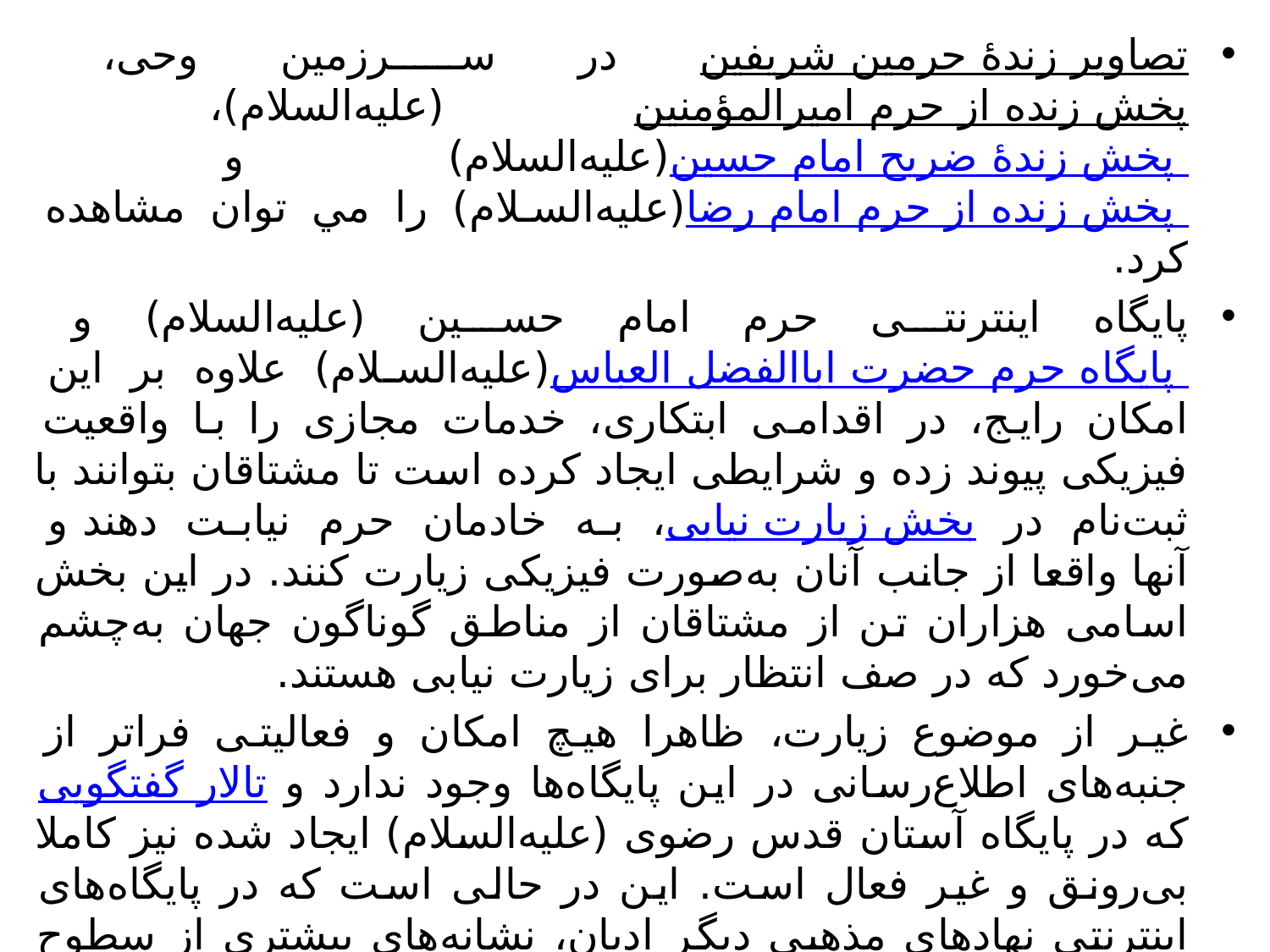

تصاویر زندۀ حرمین شریفین در سرزمین وحی، پخش زنده از حرم امیرالمؤمنین (علیه‌السلام)، پخش زندۀ ضریح امام حسین (علیه‌السلام) و پخش زنده از حرم امام رضا (علیه‌السلام) را مي توان مشاهده کرد.
پایگاه اینترنتی حرم امام حسین (علیه‌السلام) و پایگاه حرم حضرت اباالفضل العباس (علیه‌السلام) علاوه بر این امکان رایج، در اقدامی ابتکاری، خدمات مجازی را با واقعیت فیزیکی پیوند زده و شرایطی ایجاد کرده ‌است تا مشتاقان بتوانند با ثبت‌نام در بخش زیارت نیابی، به خادمان حرم نیابت دهند و آنها واقعا از جانب آنان به‌صورت فیزیکی زیارت کنند. در این بخش اسامی هزاران تن از مشتاقان از مناطق گوناگون جهان به‌چشم می‌خورد که در صف انتظار برای زیارت نیابی هستند.
غیر از موضوع زیارت، ظاهرا هیچ امکان و فعالیتی فراتر از جنبه‌های اطلاع‌رسانی در این پایگاه‌ها وجود ندارد و تالار گفتگویی که در پایگاه آستان قدس رضوی (علیه‌السلام) ایجاد شده نیز کاملا بی‌رونق و غیر فعال است. این در حالی است که در پایگاه‌های اینترنتی نهادهای مذهبی دیگر ادیان، نشانه‌های بیشتری از سطوح بالاتر فعالیت در فضای مجازی به‌چشم می‌خورد. به عنوان مثال، در پایگاه اینترنتی کلیسای مجازی که تنها مسیحیان ایران را پوشش می‌دهد، بخش‌های متنوعی برای انجام عبادت، جلسات موعظه و بحث و گفتگوی آن‌لاین پیش‌بینی شده است.